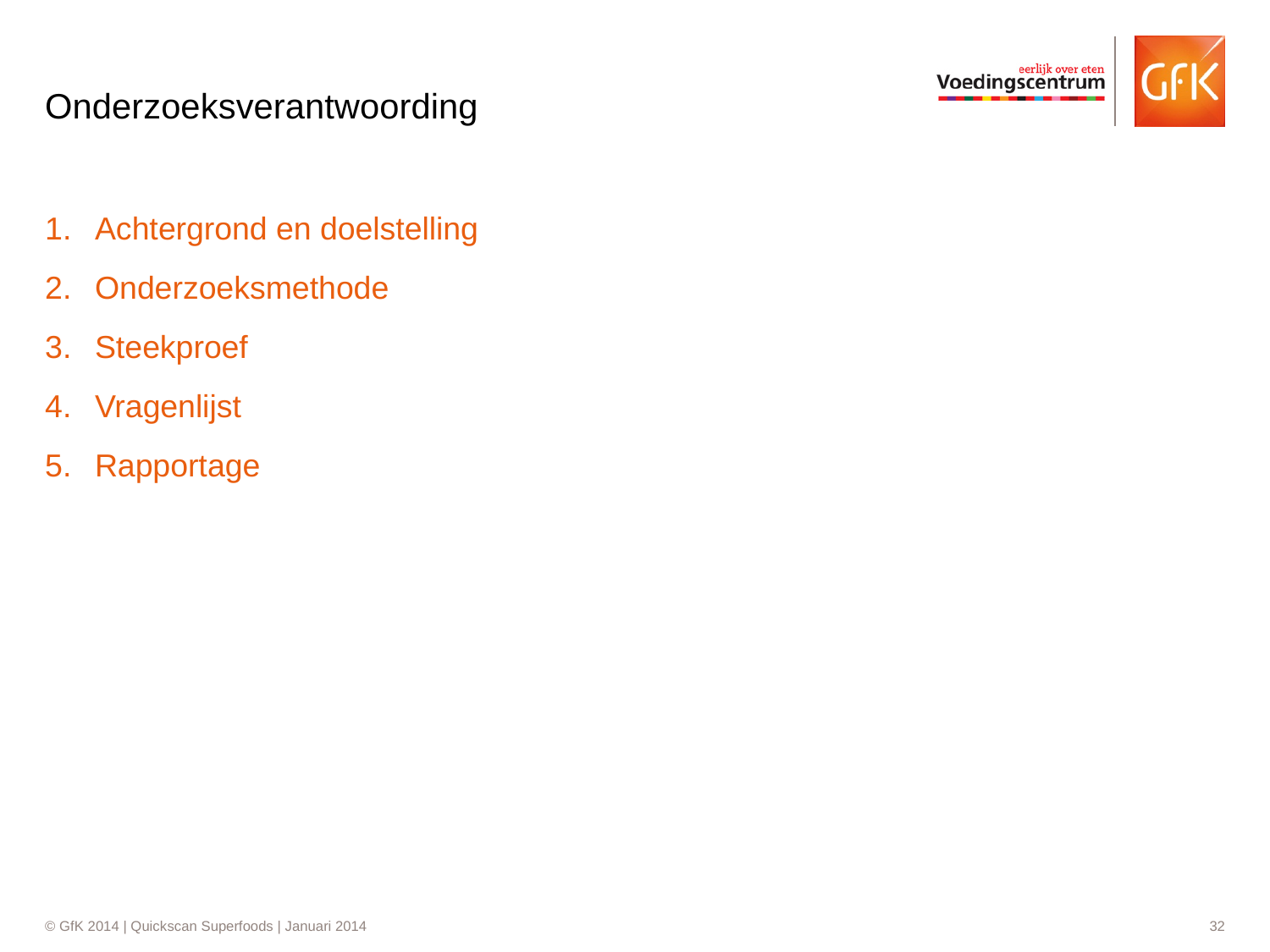

# Onderzoeksverantwoording

Achtergrond en doelstelling
Onderzoeksmethode
Steekproef
Vragenlijst
Rapportage
32